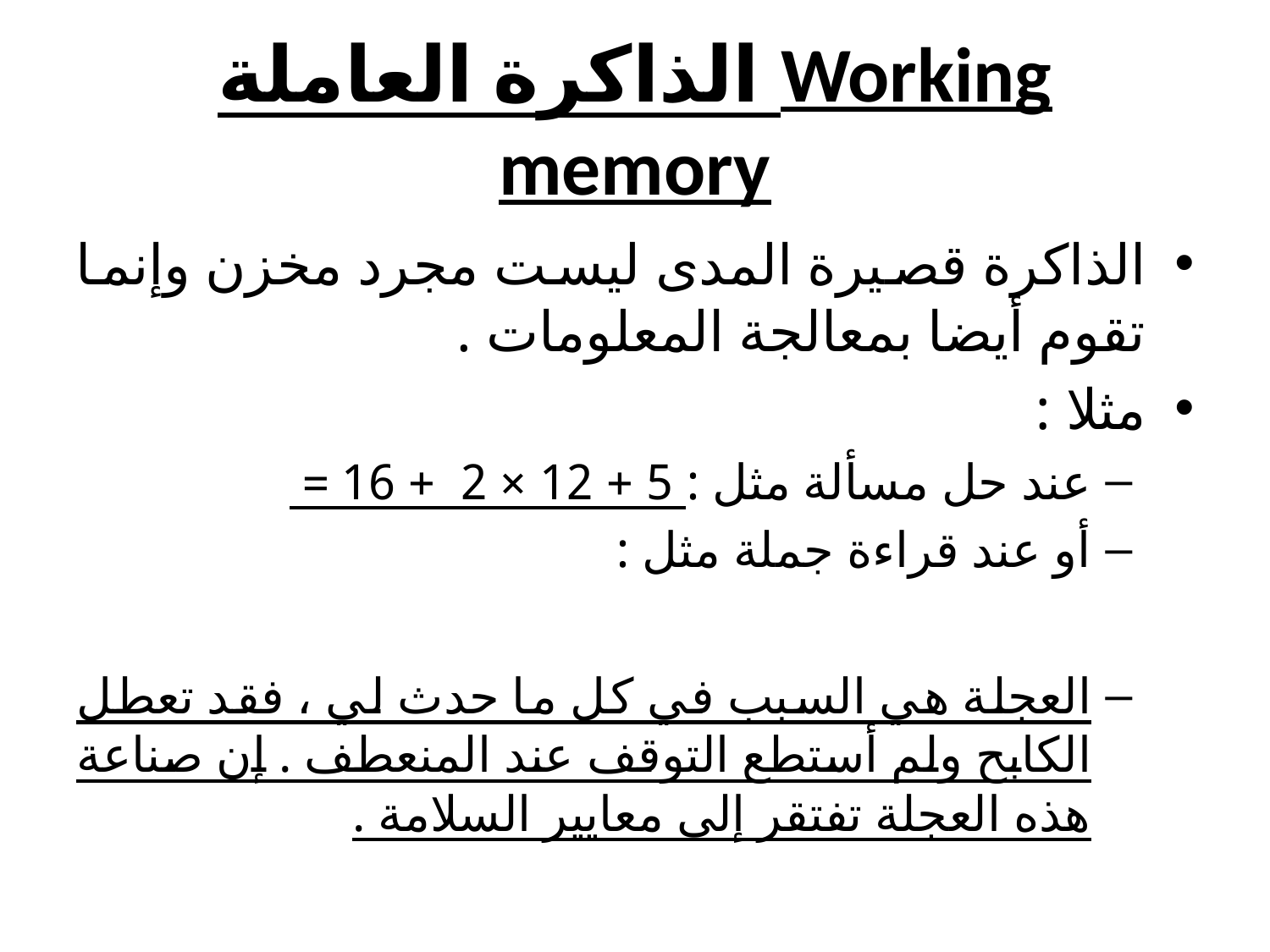

# الذاكرة العاملة Working memory
الذاكرة قصيرة المدى ليست مجرد مخزن وإنما تقوم أيضا بمعالجة المعلومات .
مثلا :
عند حل مسألة مثل : 5 + 12 × 2  + 16 =
أو عند قراءة جملة مثل :

العجلة هي السبب في كل ما حدث لي ، فقد تعطل الكابح ولم أستطع التوقف عند المنعطف . إن صناعة هذه العجلة تفتقر إلى معايير السلامة .